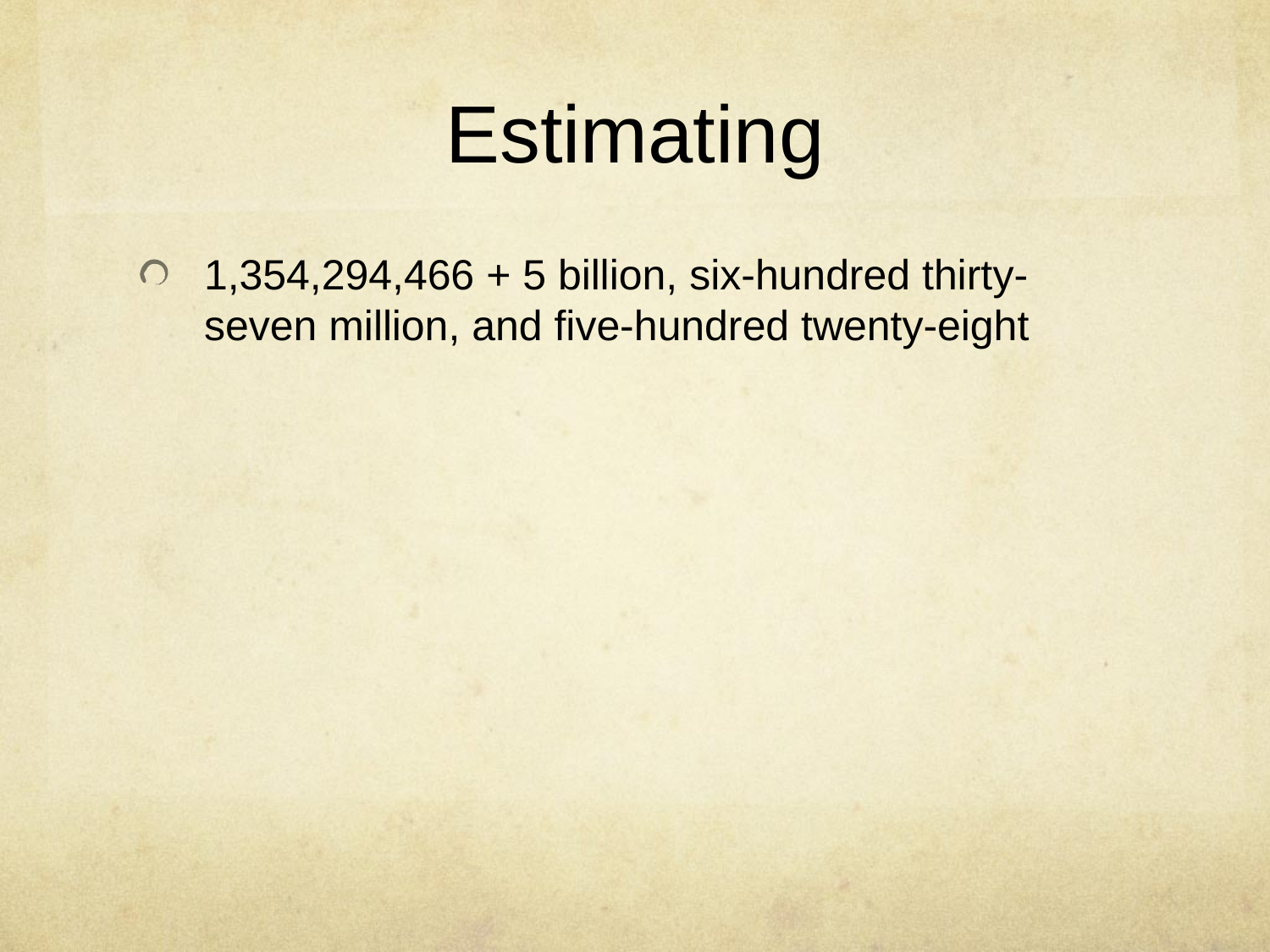

# Estimating
1,354,294,466 + 5 billion, six-hundred thirty-seven million, and five-hundred twenty-eight